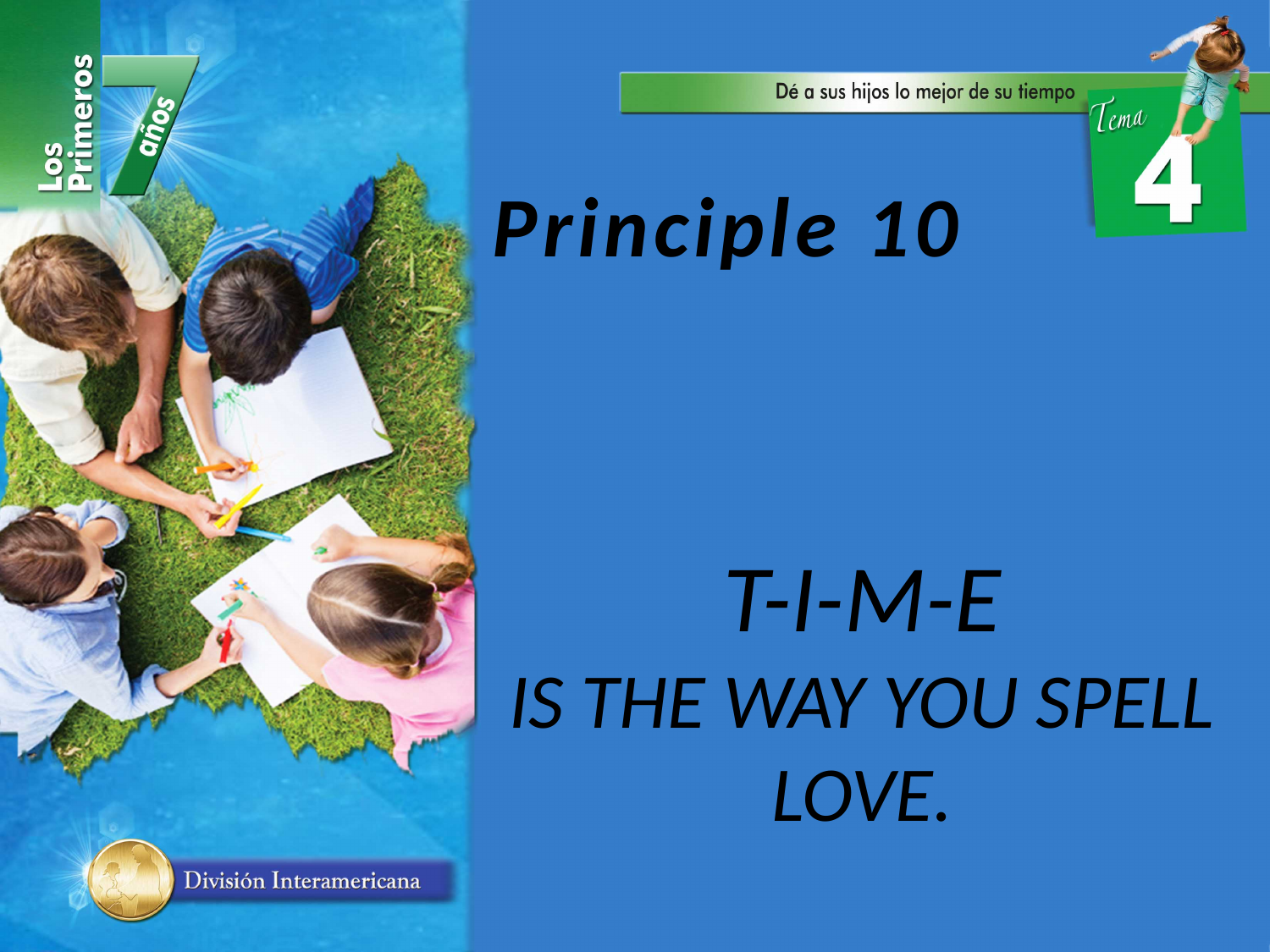

Principle 10

T-I-M-E
IS THE WAY YOU SPELL LOVE.